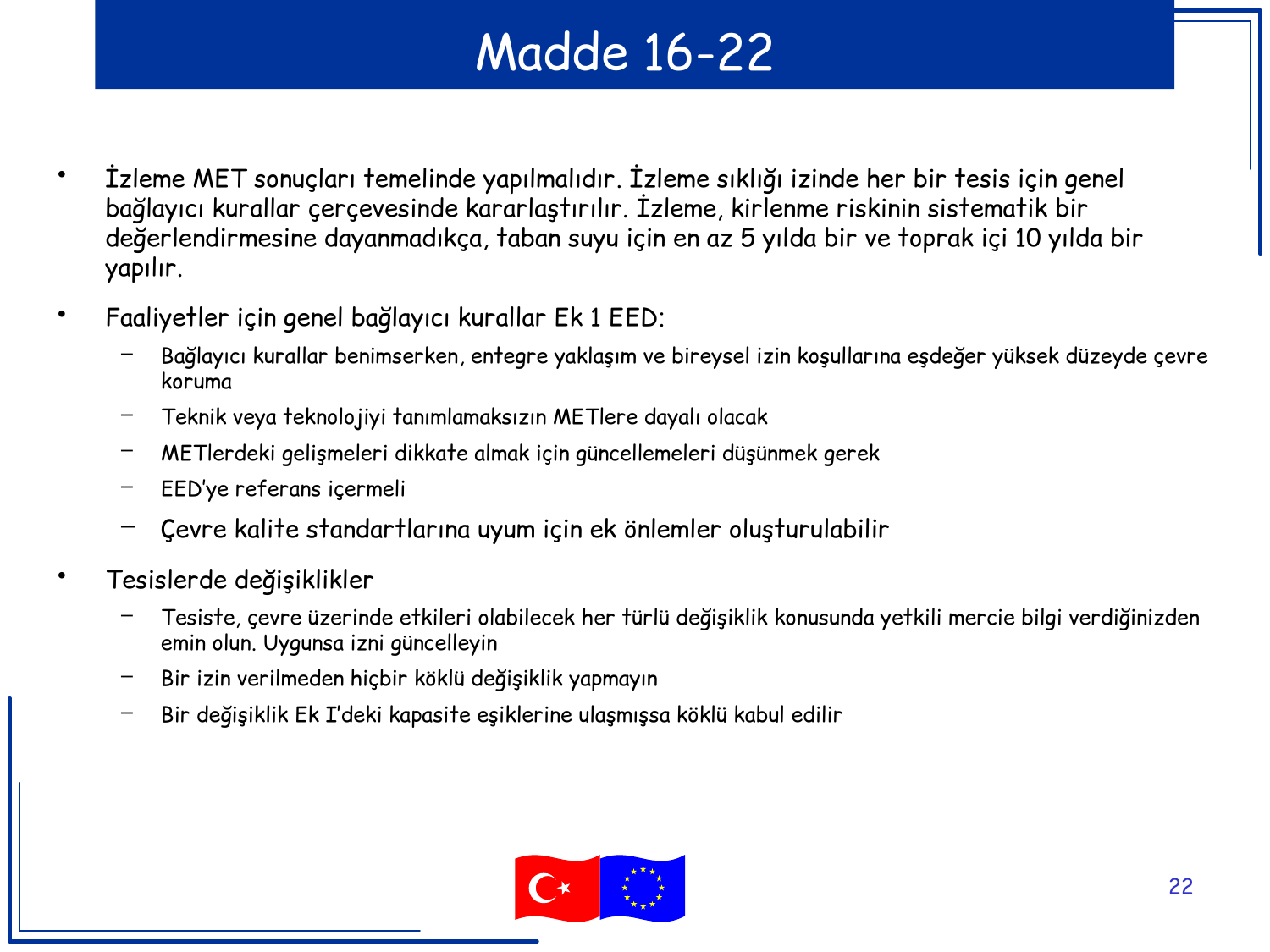

# Madde 16-22
İzleme MET sonuçları temelinde yapılmalıdır. İzleme sıklığı izinde her bir tesis için genel bağlayıcı kurallar çerçevesinde kararlaştırılır. İzleme, kirlenme riskinin sistematik bir değerlendirmesine dayanmadıkça, taban suyu için en az 5 yılda bir ve toprak içi 10 yılda bir yapılır.
Faaliyetler için genel bağlayıcı kurallar Ek 1 EED:
Bağlayıcı kurallar benimserken, entegre yaklaşım ve bireysel izin koşullarına eşdeğer yüksek düzeyde çevre koruma
Teknik veya teknolojiyi tanımlamaksızın METlere dayalı olacak
METlerdeki gelişmeleri dikkate almak için güncellemeleri düşünmek gerek
EED’ye referans içermeli
Çevre kalite standartlarına uyum için ek önlemler oluşturulabilir
Tesislerde değişiklikler
Tesiste, çevre üzerinde etkileri olabilecek her türlü değişiklik konusunda yetkili mercie bilgi verdiğinizden emin olun. Uygunsa izni güncelleyin
Bir izin verilmeden hiçbir köklü değişiklik yapmayın
Bir değişiklik Ek I’deki kapasite eşiklerine ulaşmışsa köklü kabul edilir

22